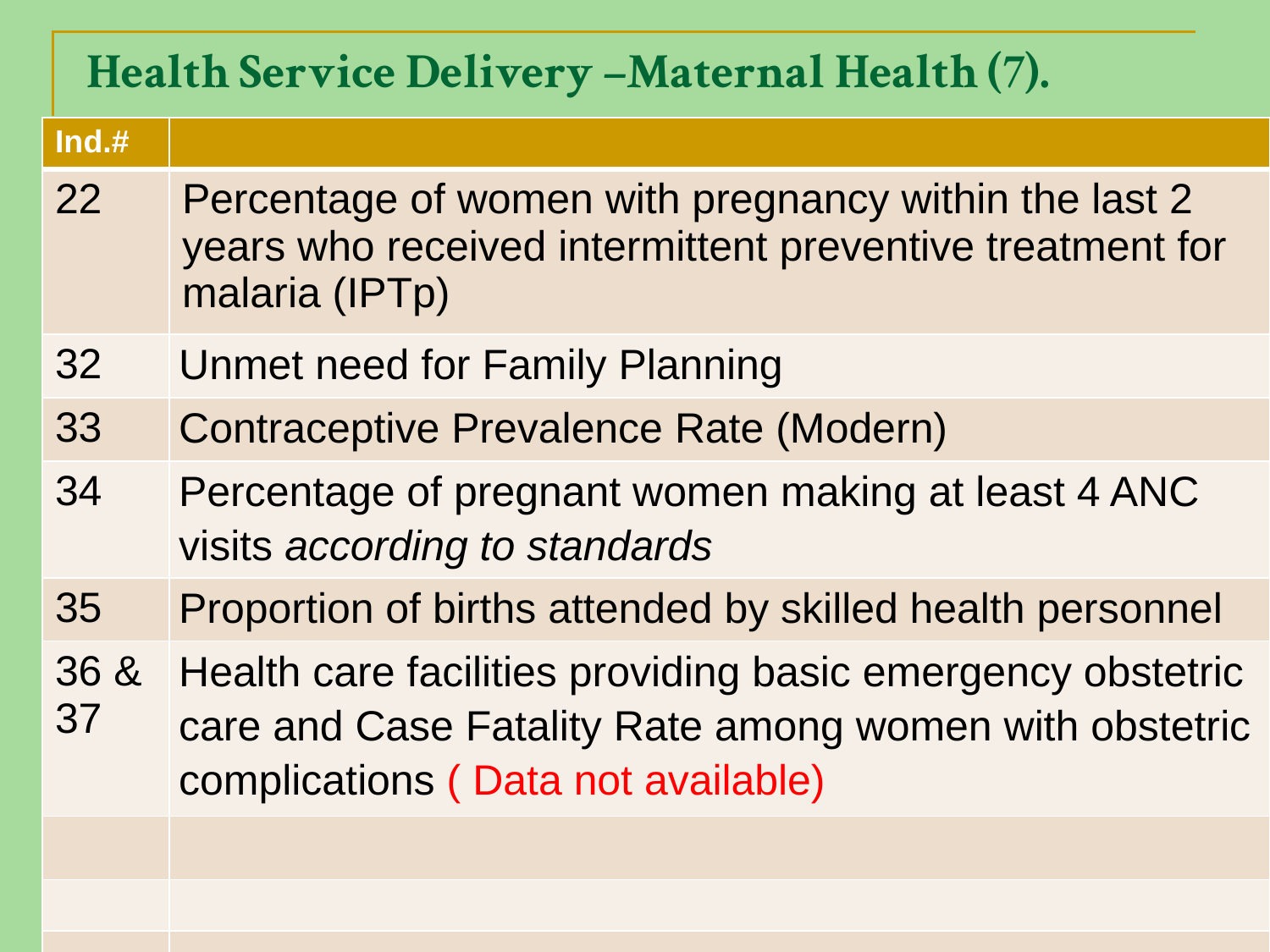

# Health Service Delivery –Maternal Health (7).
| Ind.# |  |
| --- | --- |
| 22 | Percentage of women with pregnancy within the last 2 years who received intermittent preventive treatment for malaria (IPTp) |
| 32 | Unmet need for Family Planning |
| 33 | Contraceptive Prevalence Rate (Modern) |
| 34 | Percentage of pregnant women making at least 4 ANC visits according to standards |
| 35 | Proportion of births attended by skilled health personnel |
| 36 & 37 | Health care facilities providing basic emergency obstetric care and Case Fatality Rate among women with obstetric complications ( Data not available) |
|  |  |
|  |  |
|  |  |
|  |  |
|  |  |